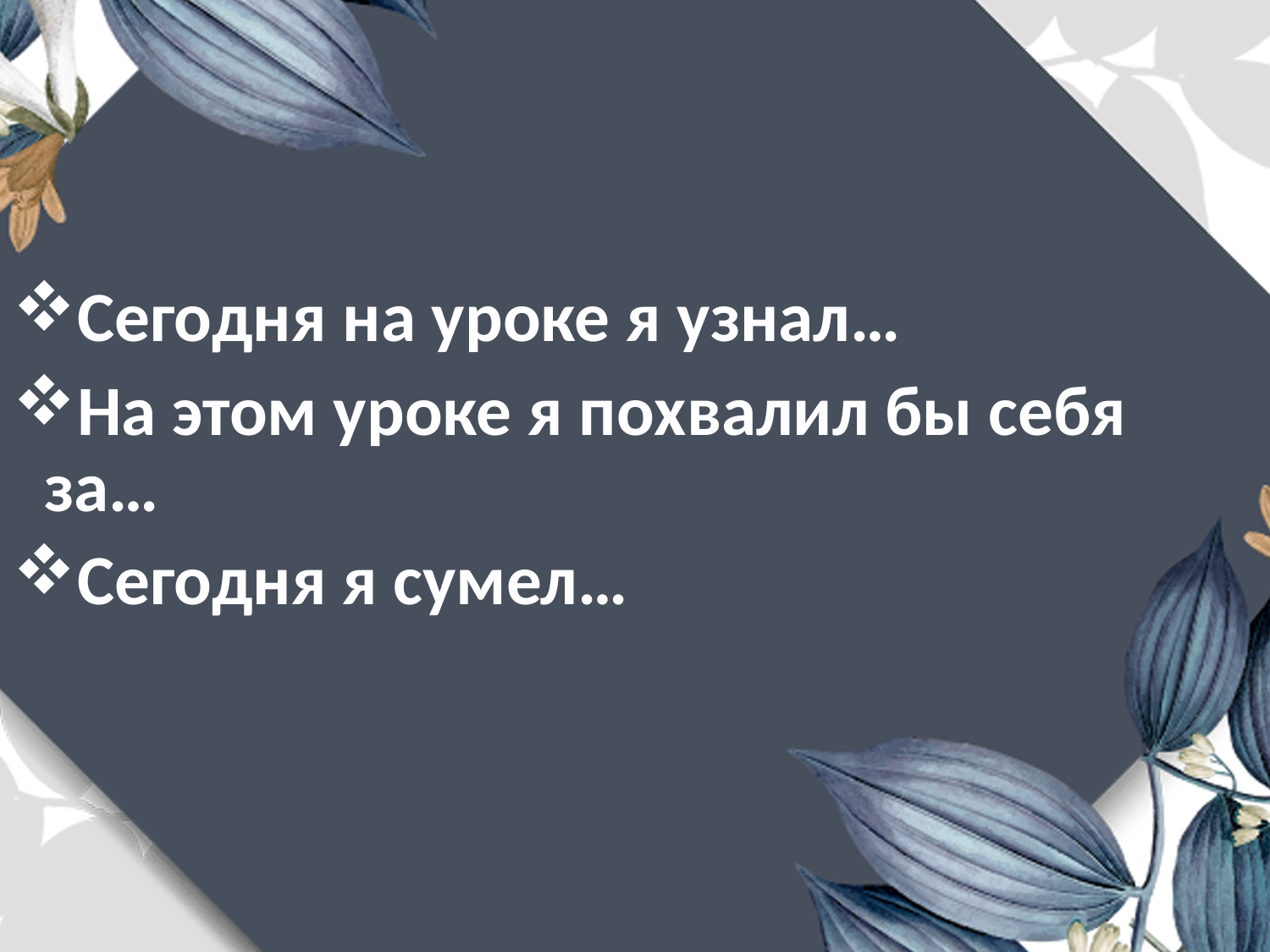

Сегодня на уроке я узнал…
На этом уроке я похвалил бы себя за…
Сегодня я сумел…